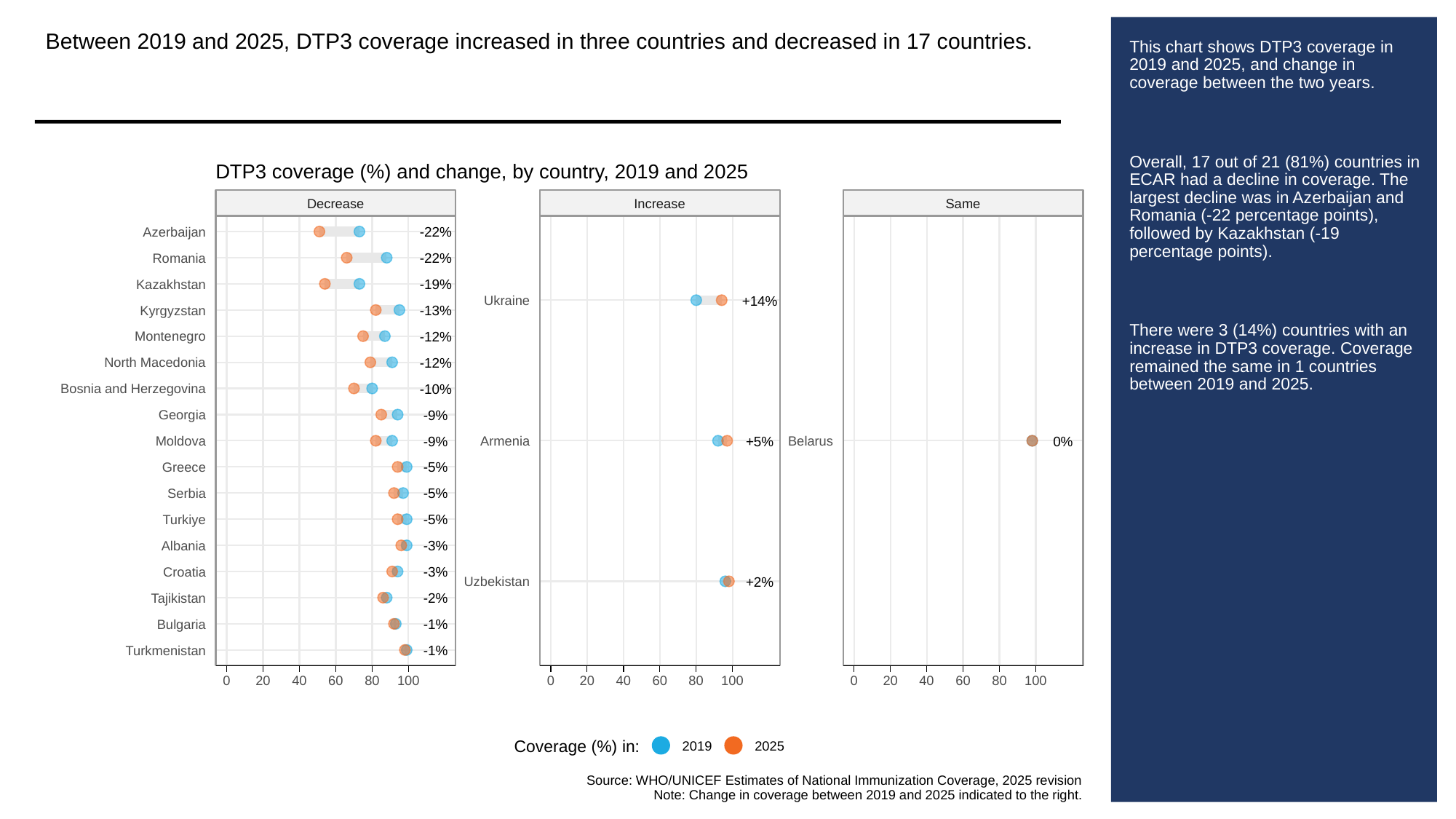

Between 2019 and 2025, DTP3 coverage increased in three countries and decreased in 17 countries.
# This chart shows DTP3 coverage in 2019 and 2025, and change in coverage between the two years.

Overall, 17 out of 21 (81%) countries in ECAR had a decline in coverage. The largest decline was in Azerbaijan and Romania (-22 percentage points), followed by Kazakhstan (-19 percentage points).

There were 3 (14%) countries with an increase in DTP3 coverage. Coverage remained the same in 1 countries between 2019 and 2025.

DTP3 coverage (%) and change, by country, 2019 and 2025

Decrease
Increase
Same

-22%
Azerbaijan

-22%
Romania

-19%
Kazakhstan

+14%
Ukraine

-13%
Kyrgyzstan

-12%
Montenegro

-12%
North Macedonia

-10%
Bosnia and Herzegovina

-9%
Georgia

-9%
+5%
0%
Moldova
Armenia
Belarus

-5%
Greece

-5%
Serbia

-5%
Turkiye

-3%
Albania

-3%
Croatia

+2%
Uzbekistan

-2%
Tajikistan

-1%
Bulgaria

-1%
Turkmenistan

0
20
40
60
80
100
0
20
40
60
80
100
0
20
40
60
80
100

Coverage (%) in:
2019
2025
Source: WHO/UNICEF Estimates of National Immunization Coverage, 2025 revision
Note: Change in coverage between 2019 and 2025 indicated to the right.